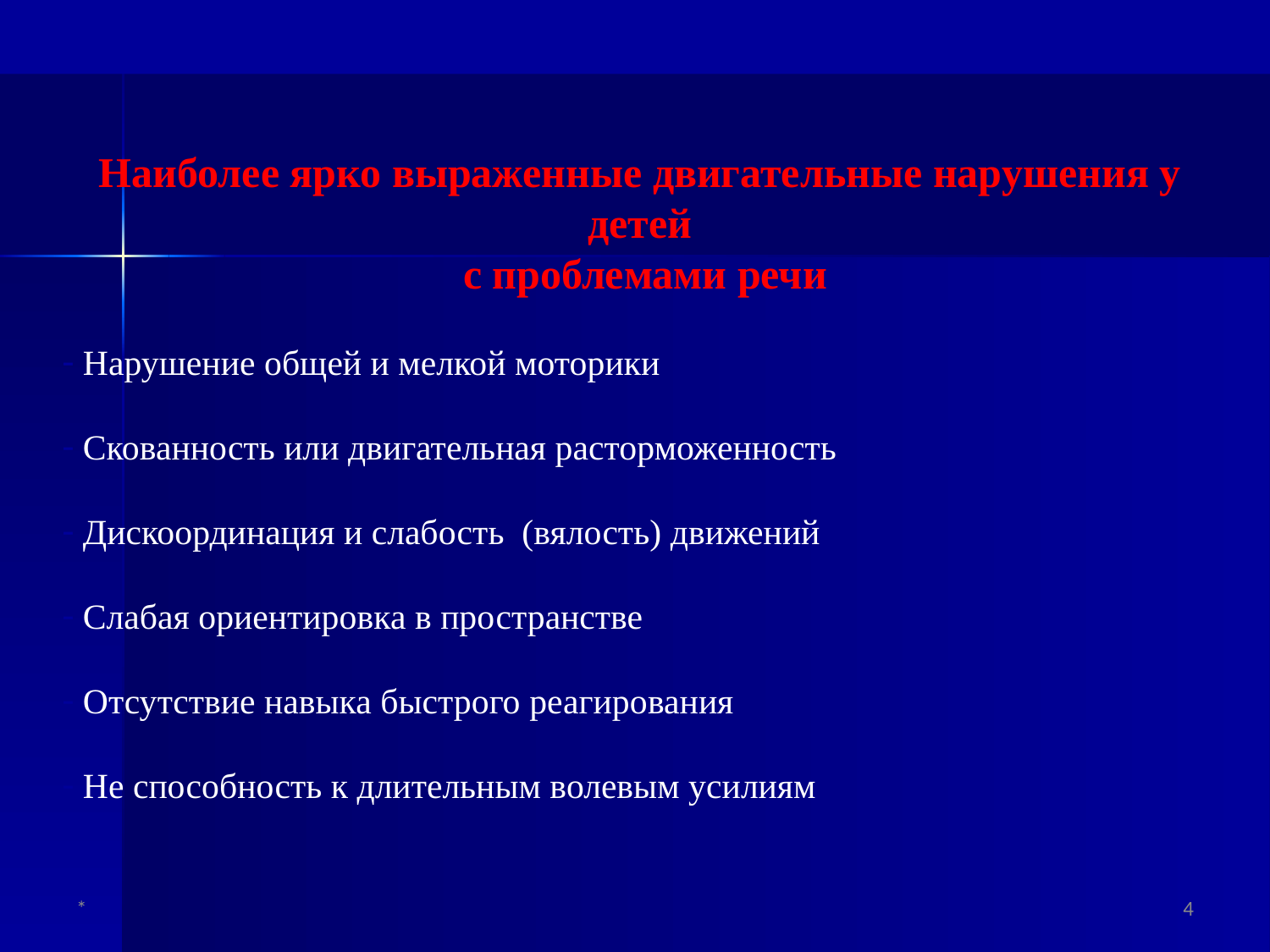

нарушением моторики, общей скованностью или двигательной расторможенностью,  дискоординацией, слабостью движений, слабой ориентировкой в пространстве. Они не способны к длительным волевым усилиям.

Наиболее ярко выраженные двигательные нарушения у детей
 с проблемами речи

 Нарушение общей и мелкой моторики

 Скованность или двигательная расторможенность

 Дискоординация и слабость  (вялость) движений

 Слабая ориентировка в пространстве

 Отсутствие навыка быстрого реагирования

 Не способность к длительным волевым усилиям

*
4